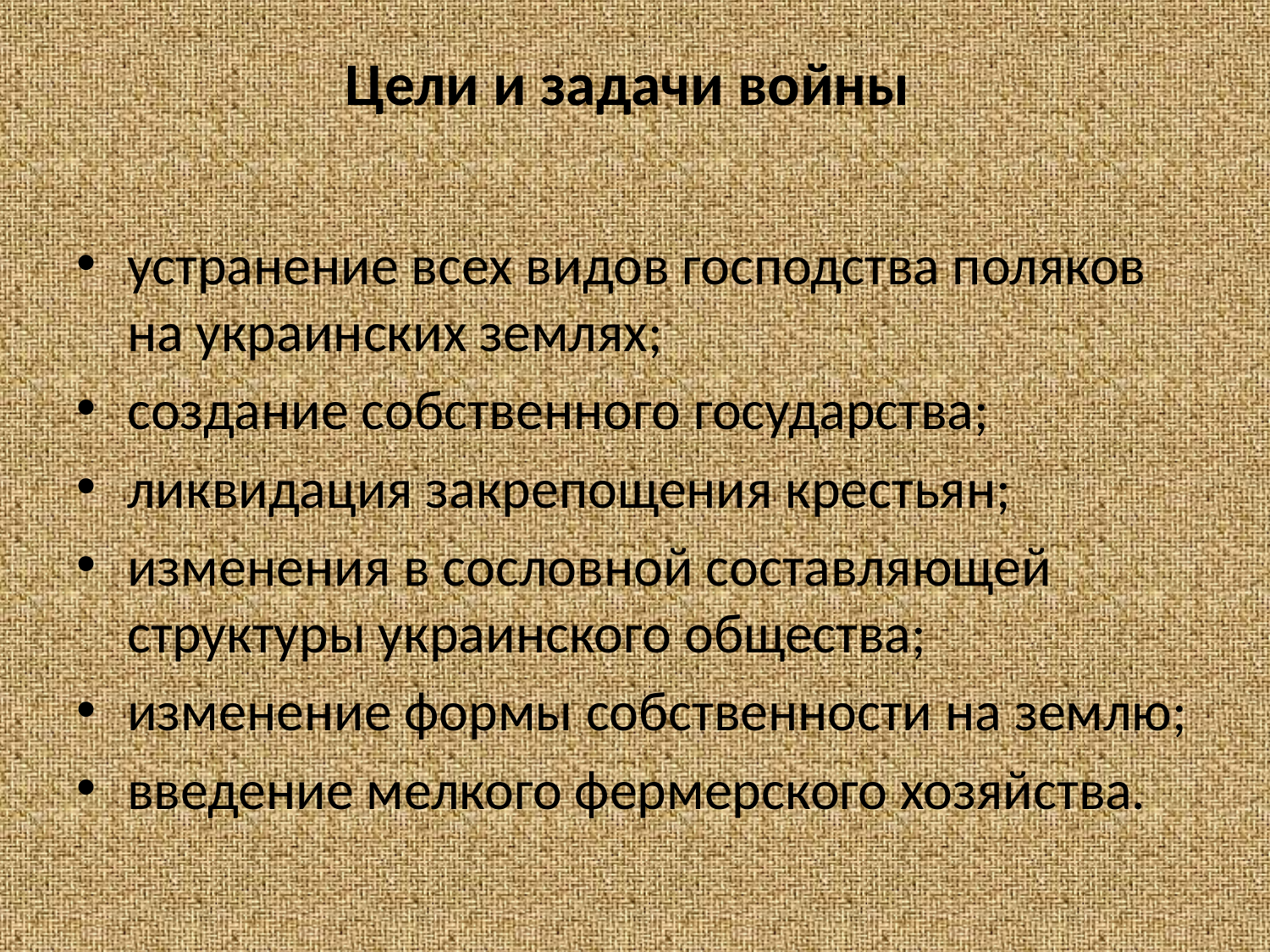

# Цели и задачи войны
устранение всех видов господства поляков на украинских землях;
создание собственного государства;
ликвидация закрепощения крестьян;
изменения в сословной составляющей структуры украинского общества;
изменение формы собственности на землю;
введение мелкого фермерского хозяйства.